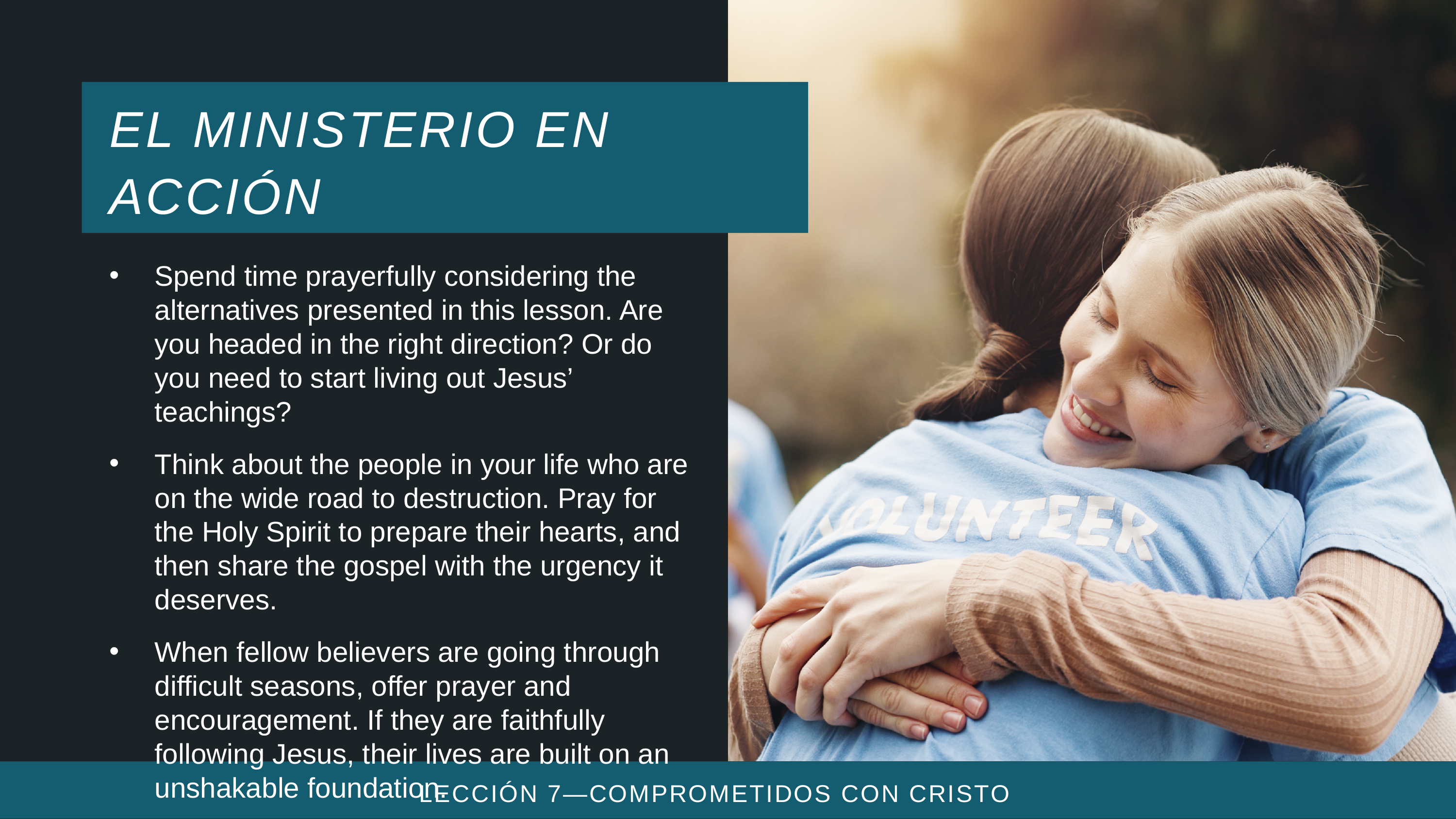

Spend time prayerfully considering the alternatives presented in this lesson. Are you headed in the right direction? Or do you need to start living out Jesus’ teachings?
Think about the people in your life who are on the wide road to destruction. Pray for the Holy Spirit to prepare their hearts, and then share the gospel with the urgency it deserves.
When fellow believers are going through difficult seasons, offer prayer and encouragement. If they are faithfully following Jesus, their lives are built on an unshakable foundation.